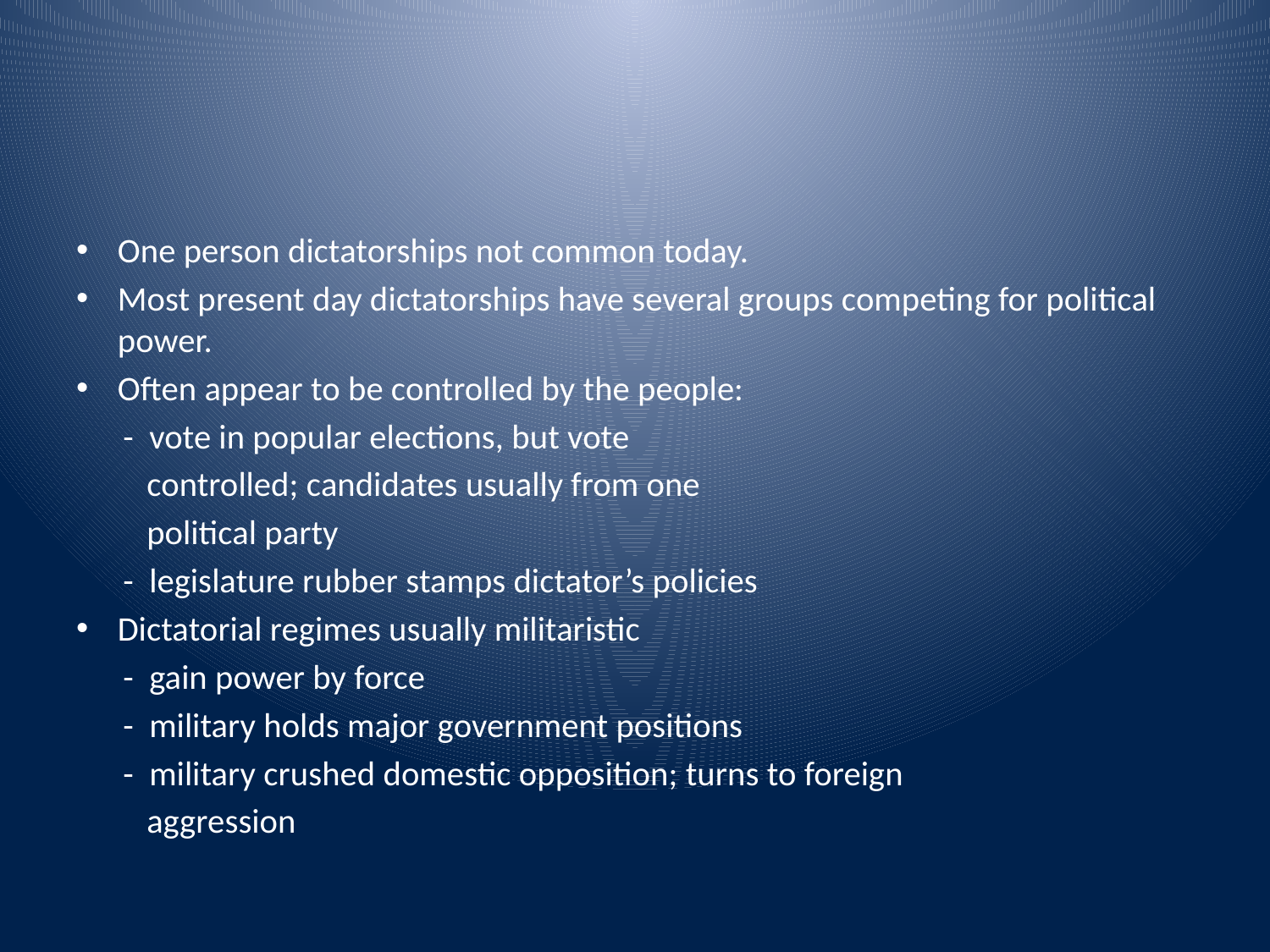

#
One person dictatorships not common today.
Most present day dictatorships have several groups competing for political power.
Often appear to be controlled by the people:
      -  vote in popular elections, but vote
         controlled; candidates usually from one
         political party
      -  legislature rubber stamps dictator’s policies
Dictatorial regimes usually militaristic
      -  gain power by force
      -  military holds major government positions
      -  military crushed domestic opposition; turns to foreign
         aggression